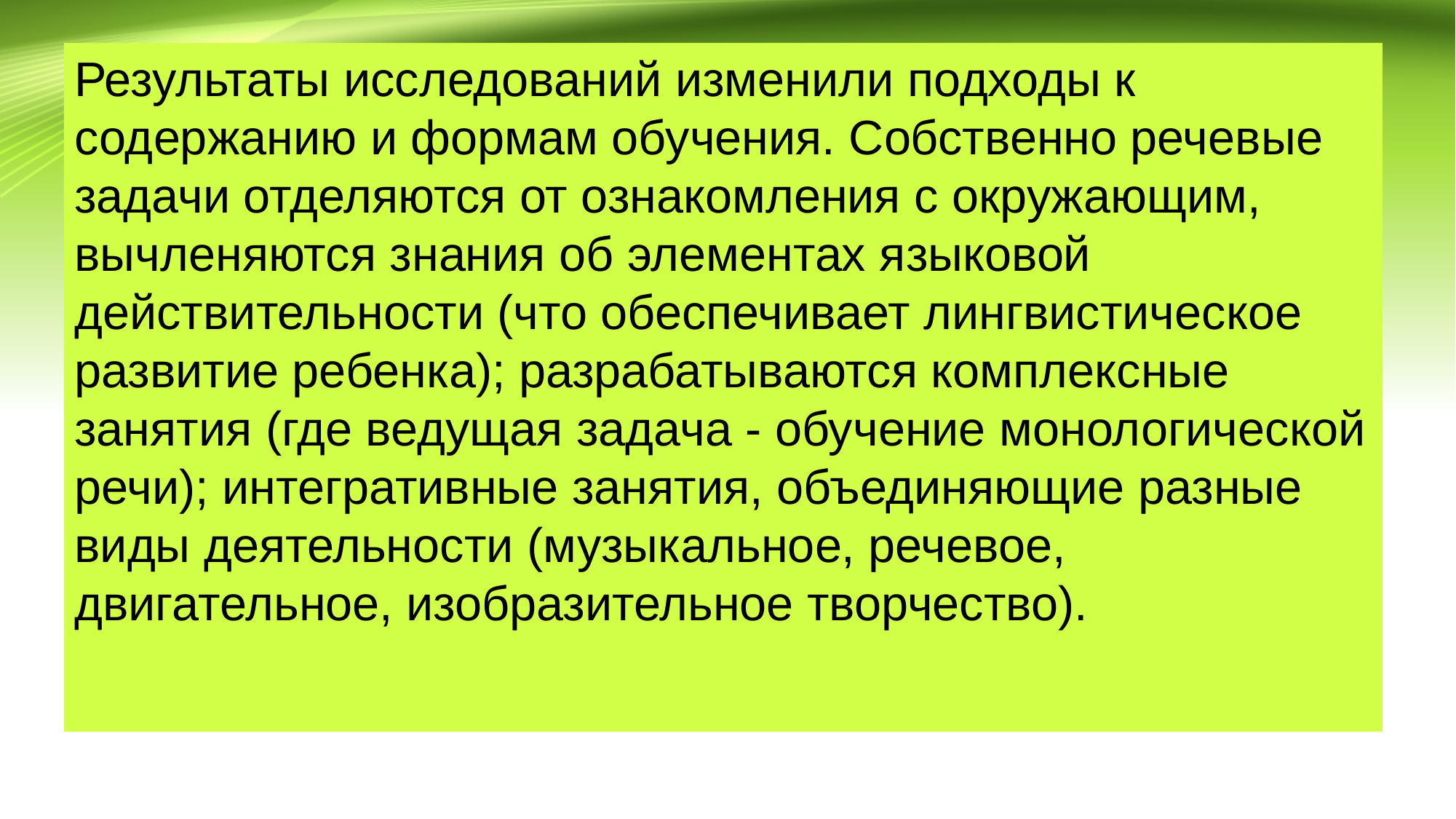

Результаты исследований изменили подходы к содержанию и формам обучения. Собственно речевые задачи отделяются от ознакомления с окружающим, вычленяются знания об элементах языковой действительности (что обеспечивает лингвистическое развитие ребенка); разрабатываются комплексные занятия (где ведущая задача - обучение монологической речи); интегративные занятия, объединяющие разные виды деятельности (музыкальное, речевое, двигательное, изобразительное творчество).